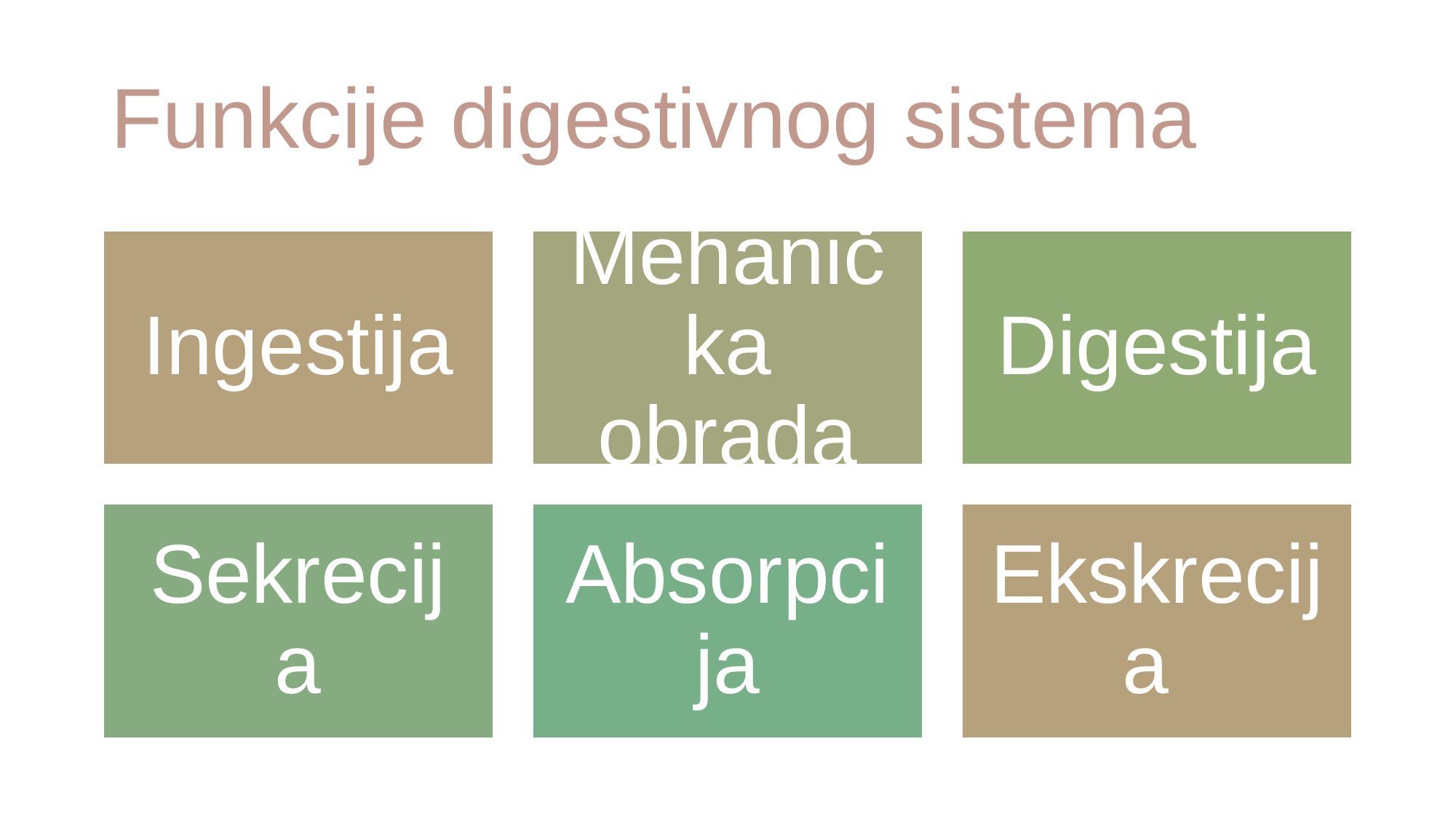

# Funkcije digestivnog sistema
Ingestija
Mehanička obrada
Digestija
Sekrecija
Absorpcija
Ekskrecija